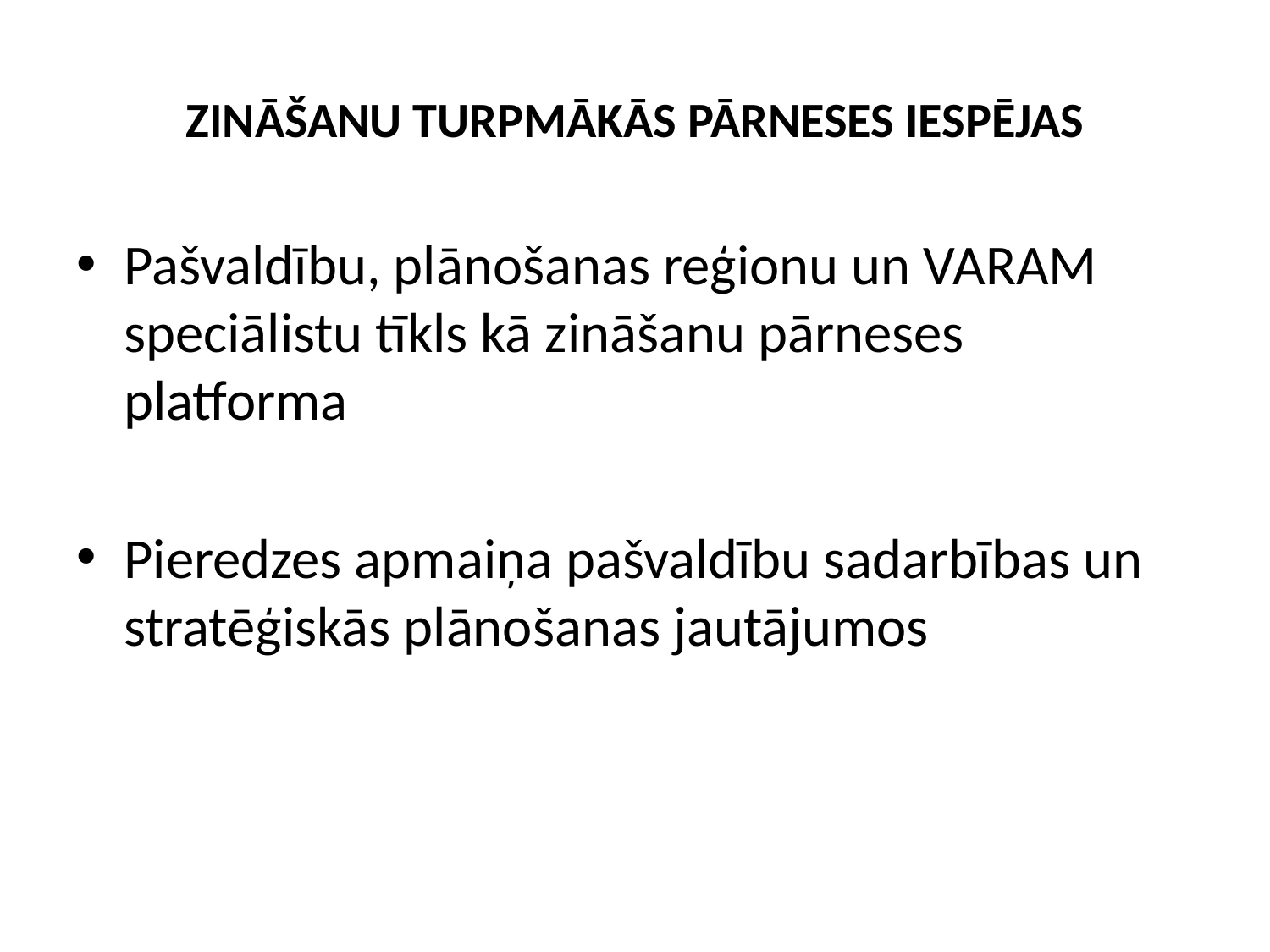

# ZINĀŠANU TURPMĀKĀS PĀRNESES IESPĒJAS
Pašvaldību, plānošanas reģionu un VARAM speciālistu tīkls kā zināšanu pārneses platforma

Pieredzes apmaiņa pašvaldību sadarbības un stratēģiskās plānošanas jautājumos